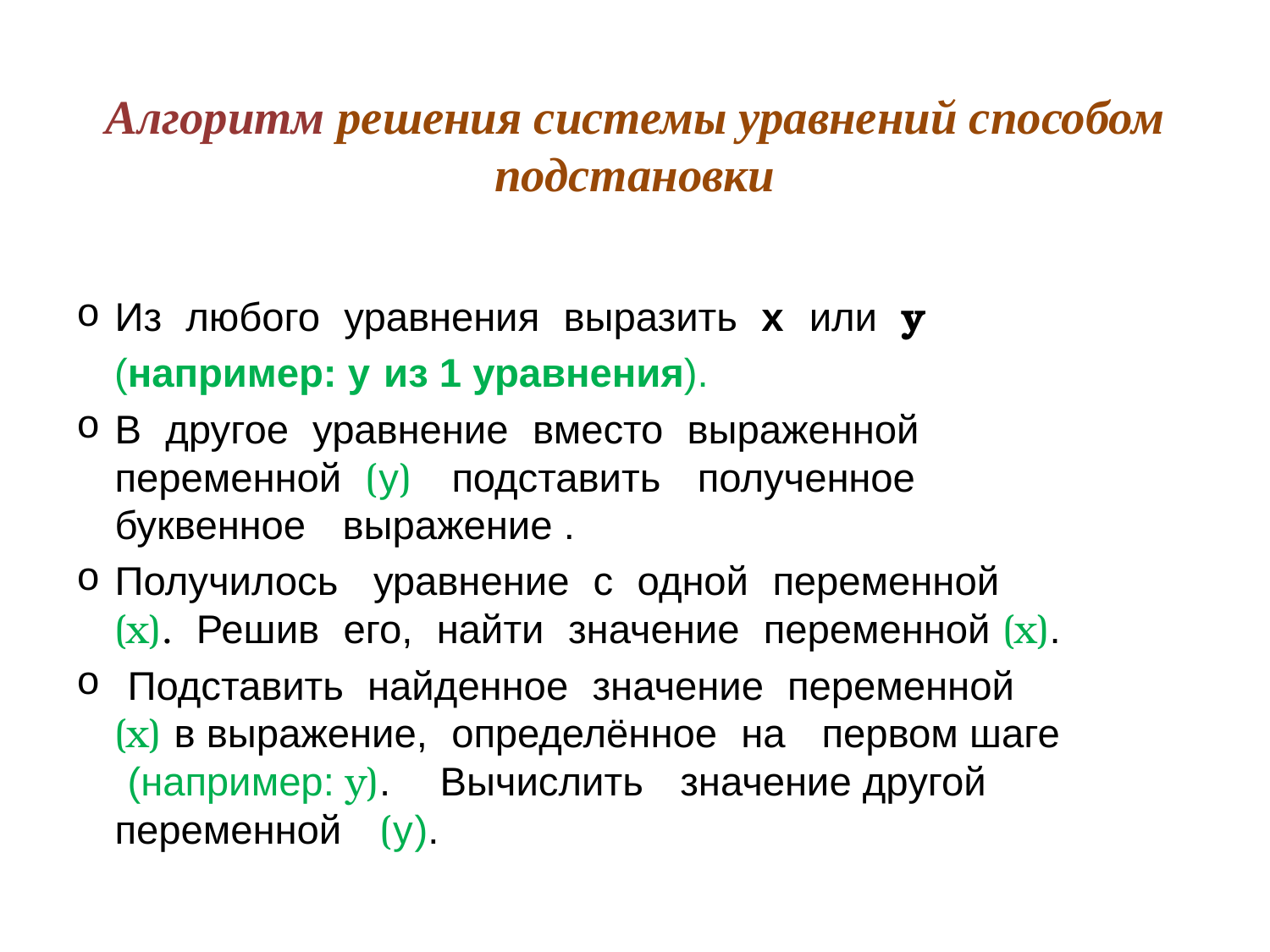

# Алгоритм решения системы уравнений способом подстановки
Из  любого  уравнения  выразить  x  или  y
   (например: y из 1 уравнения).
В  другое  уравнение  вместо  выраженной переменной  (y)   подставить   полученное буквенное   выражение .
Получилось   уравнение  с  одной  переменной (x).  Решив  его,  найти  значение  переменной (x).
 Подставить  найденное  значение  переменной (x) в выражение,  определённое  на   первом шаге  (например: y).    Вычислить   значение другой   переменной   (y).